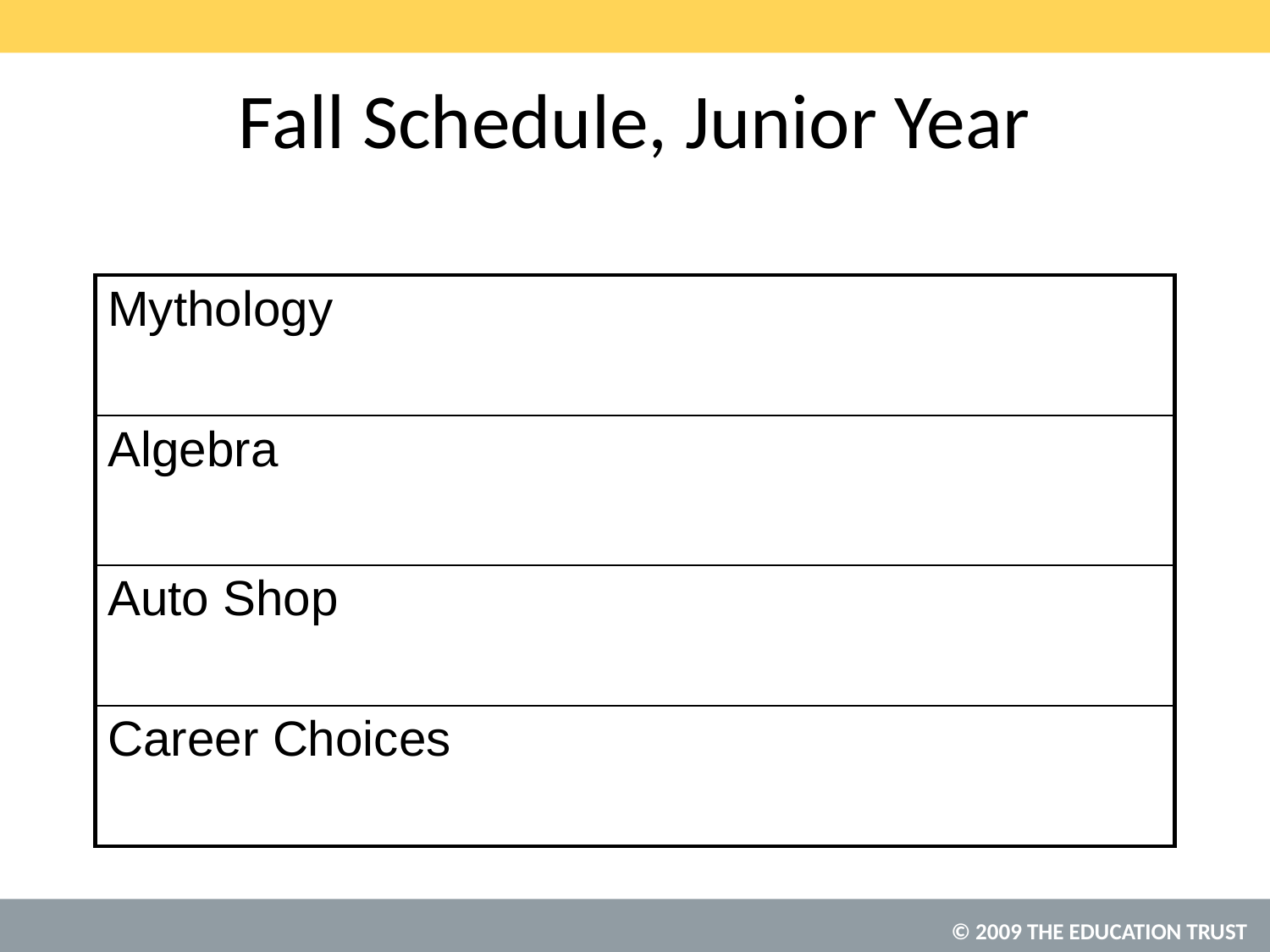

# Fall Schedule, Junior Year
| Mythology |
| --- |
| Algebra |
| Auto Shop |
| Career Choices |